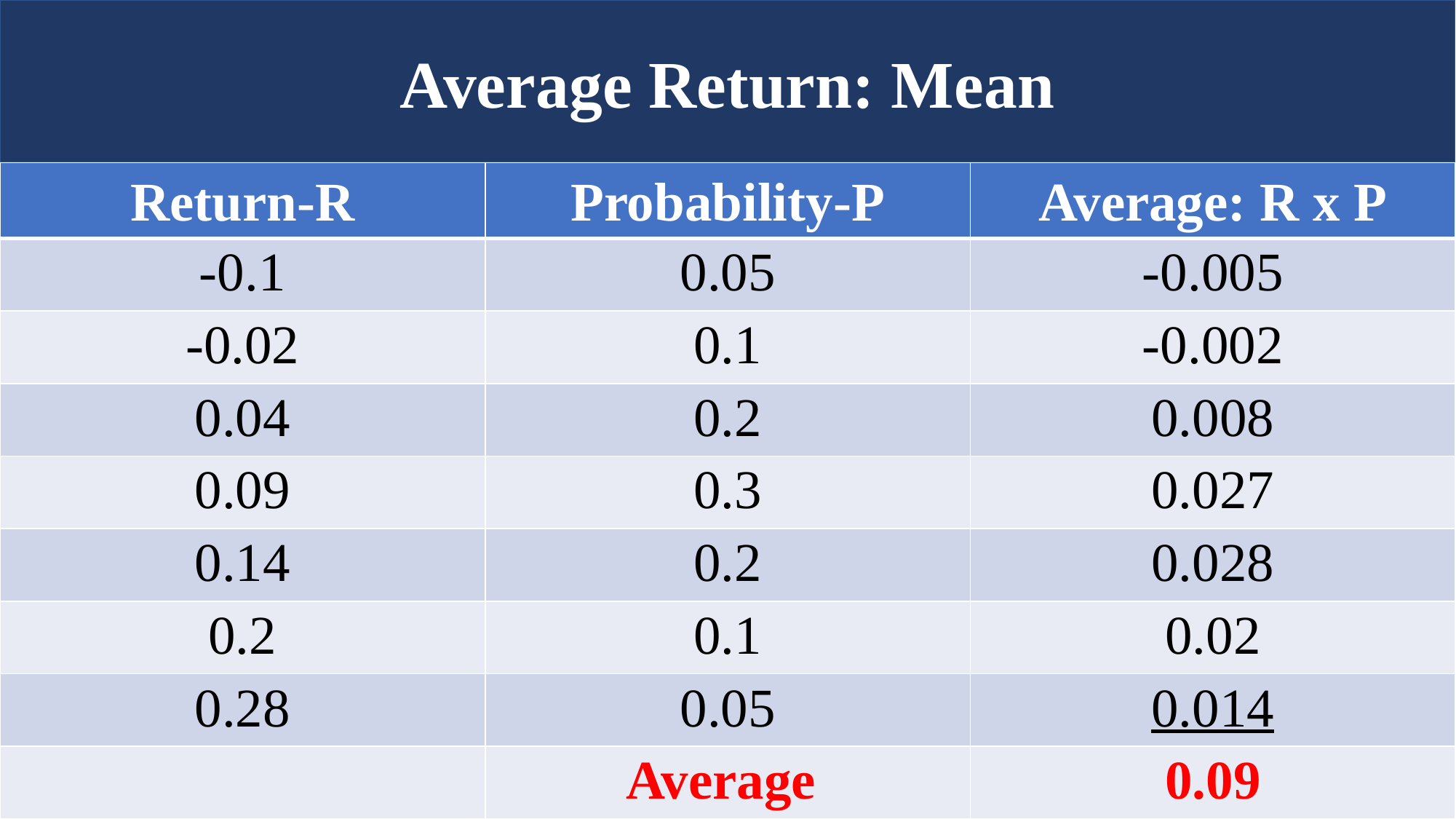

Average Return: Mean

| Return-R | Probability-P | Average: R x P |
| --- | --- | --- |
| -0.1 | 0.05 | -0.005 |
| -0.02 | 0.1 | -0.002 |
| 0.04 | 0.2 | 0.008 |
| 0.09 | 0.3 | 0.027 |
| 0.14 | 0.2 | 0.028 |
| 0.2 | 0.1 | 0.02 |
| 0.28 | 0.05 | 0.014 |
|  | Average | 0.09 |